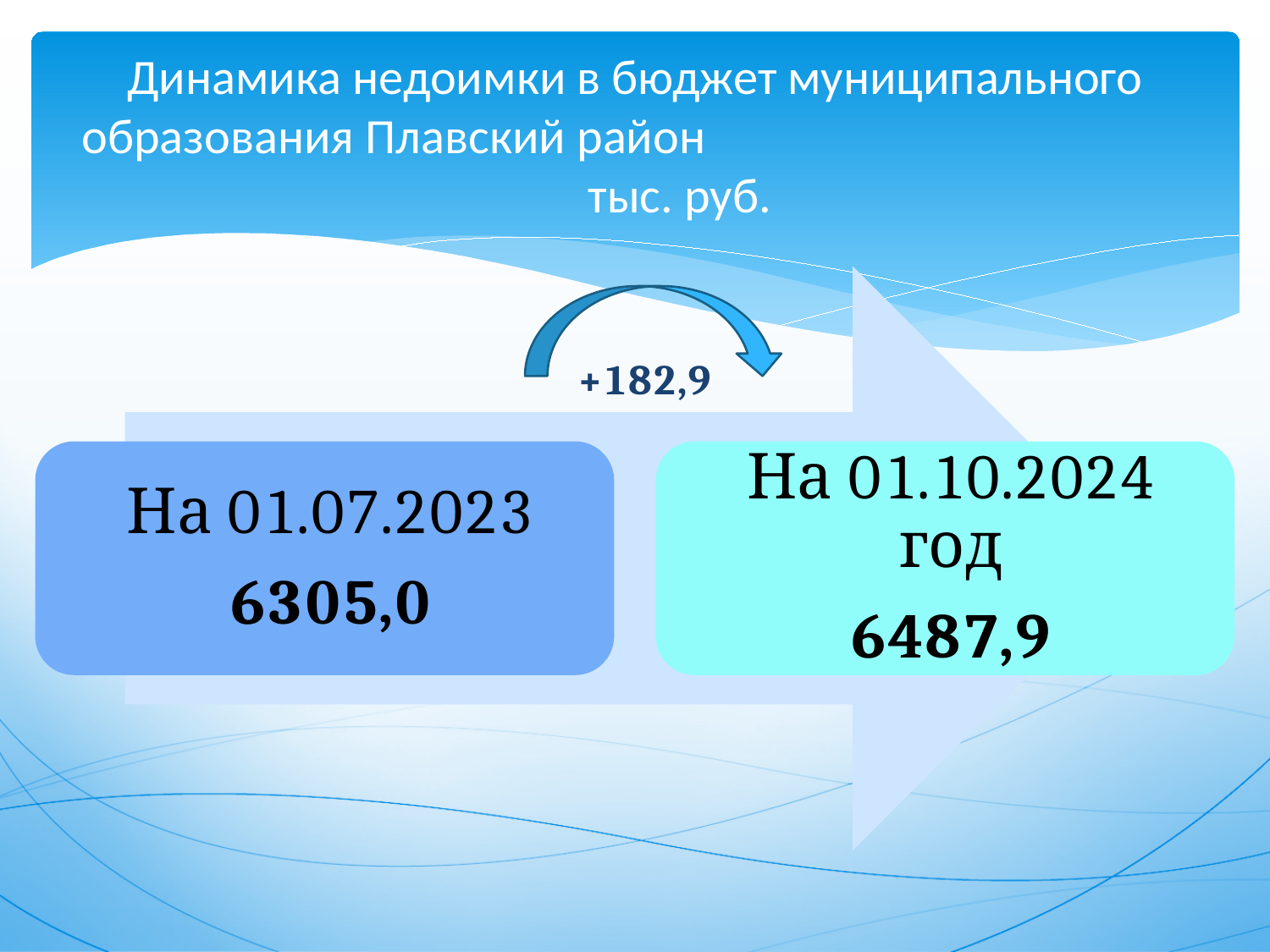

# Динамика недоимки в бюджет муниципального образования Плавский район                                                    тыс. руб.
На 01.07.2023
6305,0
На 01.10.2024 год
6487,9

+182,9